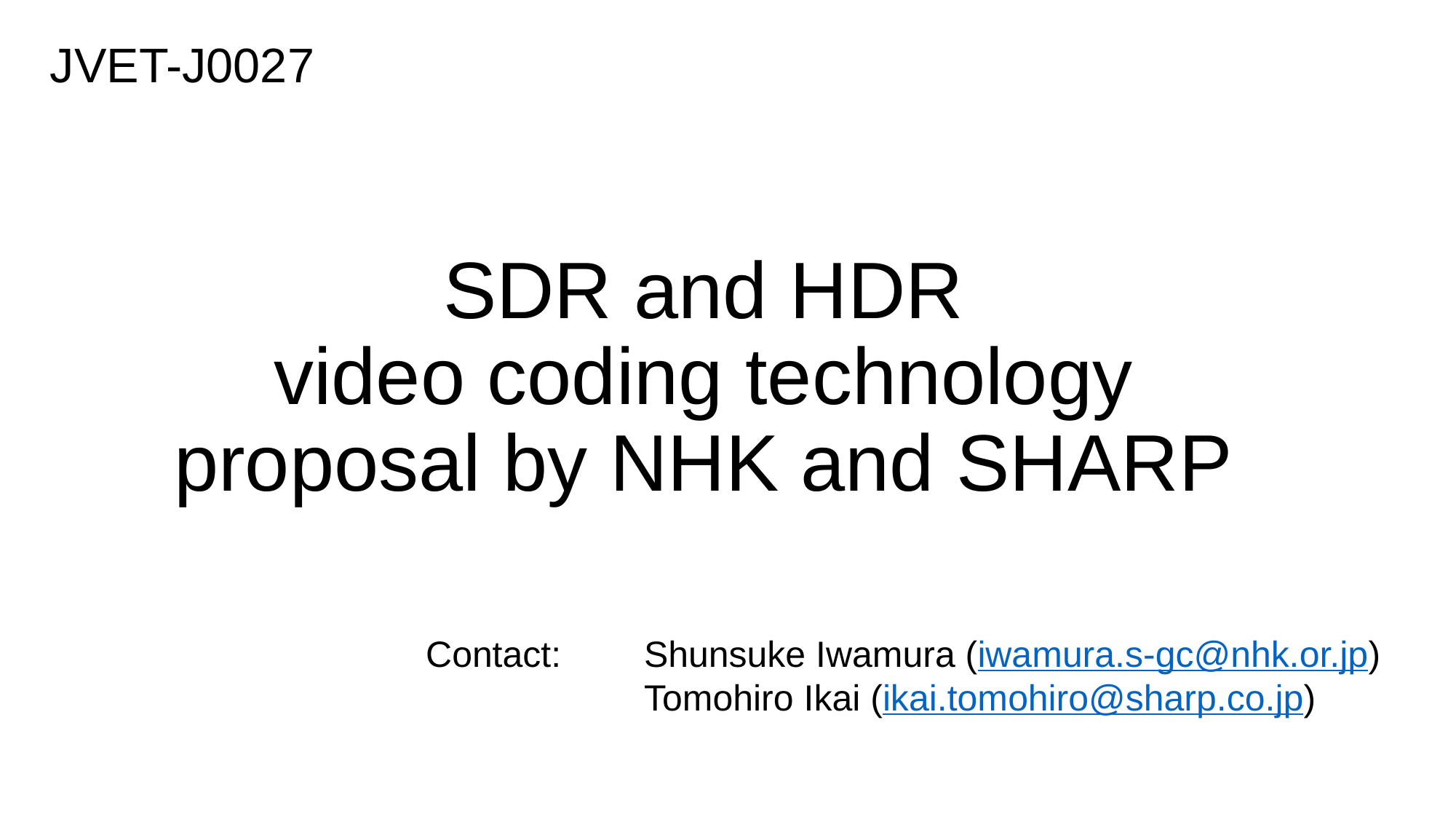

JVET-J0027
# SDR and HDR video coding technology proposal by NHK and SHARP
Contact:	Shunsuke Iwamura (iwamura.s-gc@nhk.or.jp)
		Tomohiro Ikai (ikai.tomohiro@sharp.co.jp)